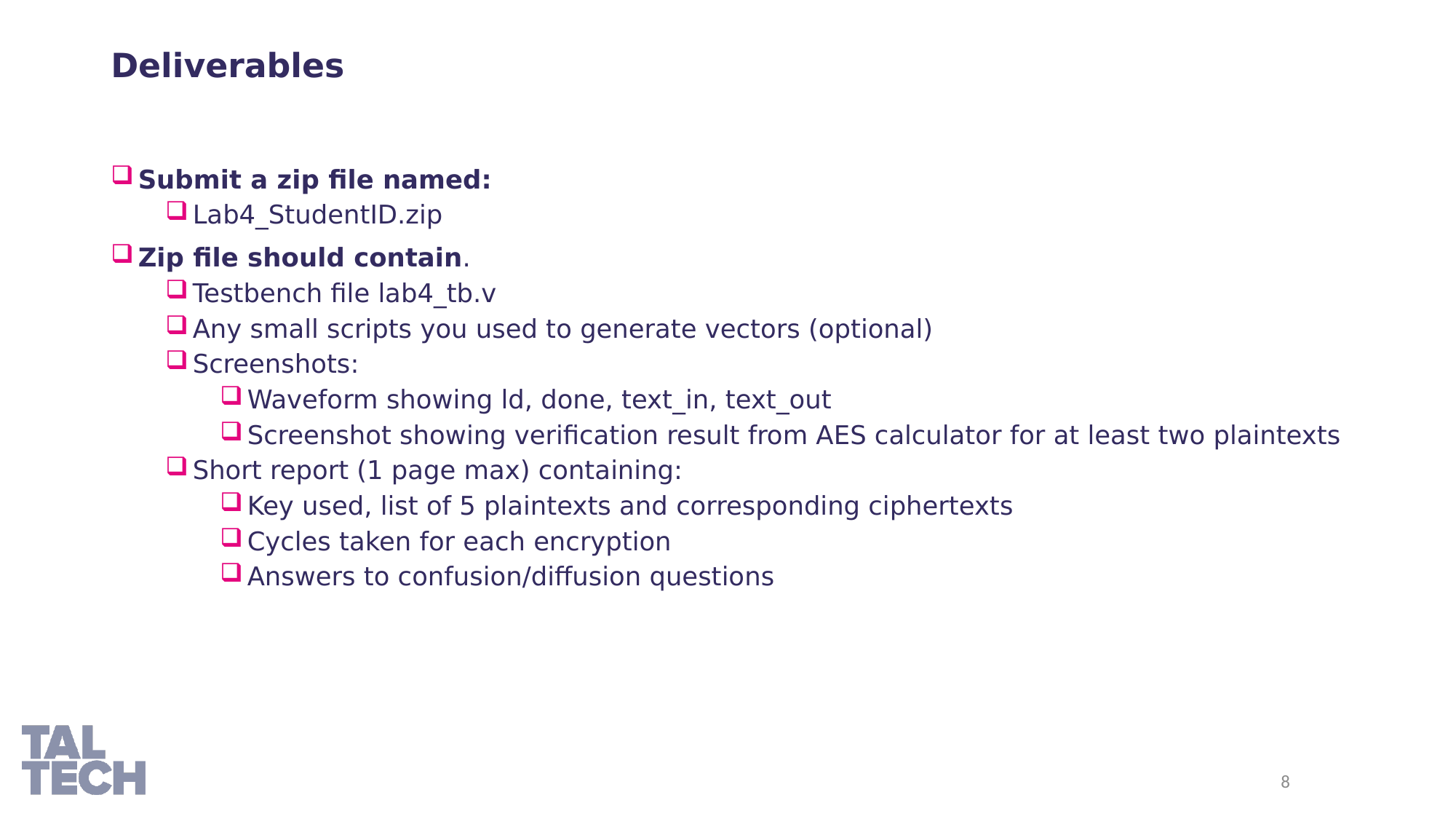

# Deliverables
Submit a zip file named:
Lab4_StudentID.zip
Zip file should contain.
Testbench file lab4_tb.v
Any small scripts you used to generate vectors (optional)
Screenshots:
Waveform showing ld, done, text_in, text_out
Screenshot showing verification result from AES calculator for at least two plaintexts
Short report (1 page max) containing:
Key used, list of 5 plaintexts and corresponding ciphertexts
Cycles taken for each encryption
Answers to confusion/diffusion questions

8